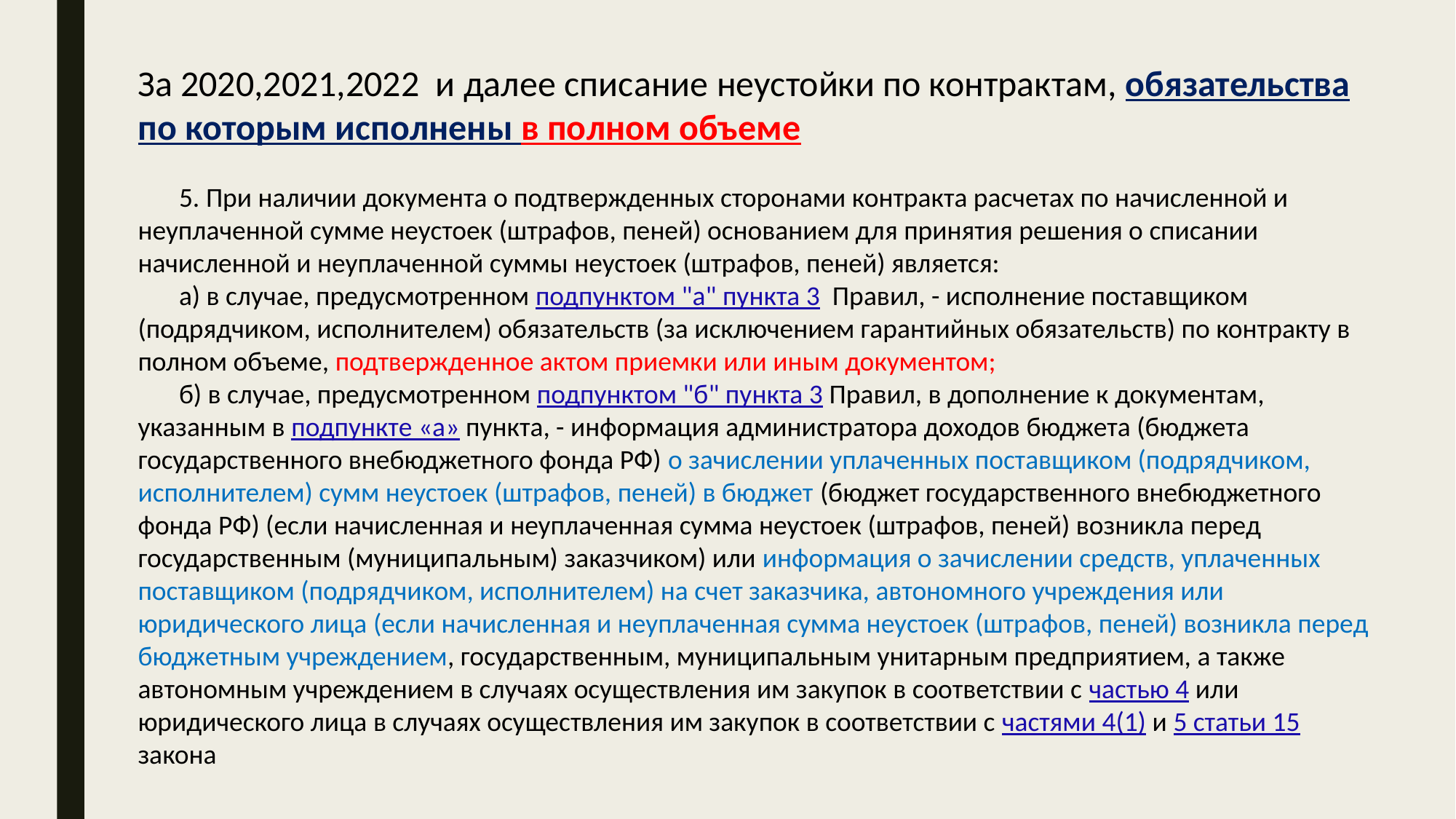

За 2020,2021,2022  и далее списание неустойки по контрактам, обязательства по которым исполнены в полном объеме

5. При наличии документа о подтвержденных сторонами контракта расчетах по начисленной и неуплаченной сумме неустоек (штрафов, пеней) основанием для принятия решения о списании начисленной и неуплаченной суммы неустоек (штрафов, пеней) является:
а) в случае, предусмотренном подпунктом "а" пункта 3  Правил, - исполнение поставщиком (подрядчиком, исполнителем) обязательств (за исключением гарантийных обязательств) по контракту в полном объеме, подтвержденное актом приемки или иным документом;
б) в случае, предусмотренном подпунктом "б" пункта 3 Правил, в дополнение к документам, указанным в подпункте «а» пункта, - информация администратора доходов бюджета (бюджета государственного внебюджетного фонда РФ) о зачислении уплаченных поставщиком (подрядчиком, исполнителем) сумм неустоек (штрафов, пеней) в бюджет (бюджет государственного внебюджетного фонда РФ) (если начисленная и неуплаченная сумма неустоек (штрафов, пеней) возникла перед государственным (муниципальным) заказчиком) или информация о зачислении средств, уплаченных поставщиком (подрядчиком, исполнителем) на счет заказчика, автономного учреждения или юридического лица (если начисленная и неуплаченная сумма неустоек (штрафов, пеней) возникла перед бюджетным учреждением, государственным, муниципальным унитарным предприятием, а также автономным учреждением в случаях осуществления им закупок в соответствии с частью 4 или юридического лица в случаях осуществления им закупок в соответствии с частями 4(1) и 5 статьи 15 закона